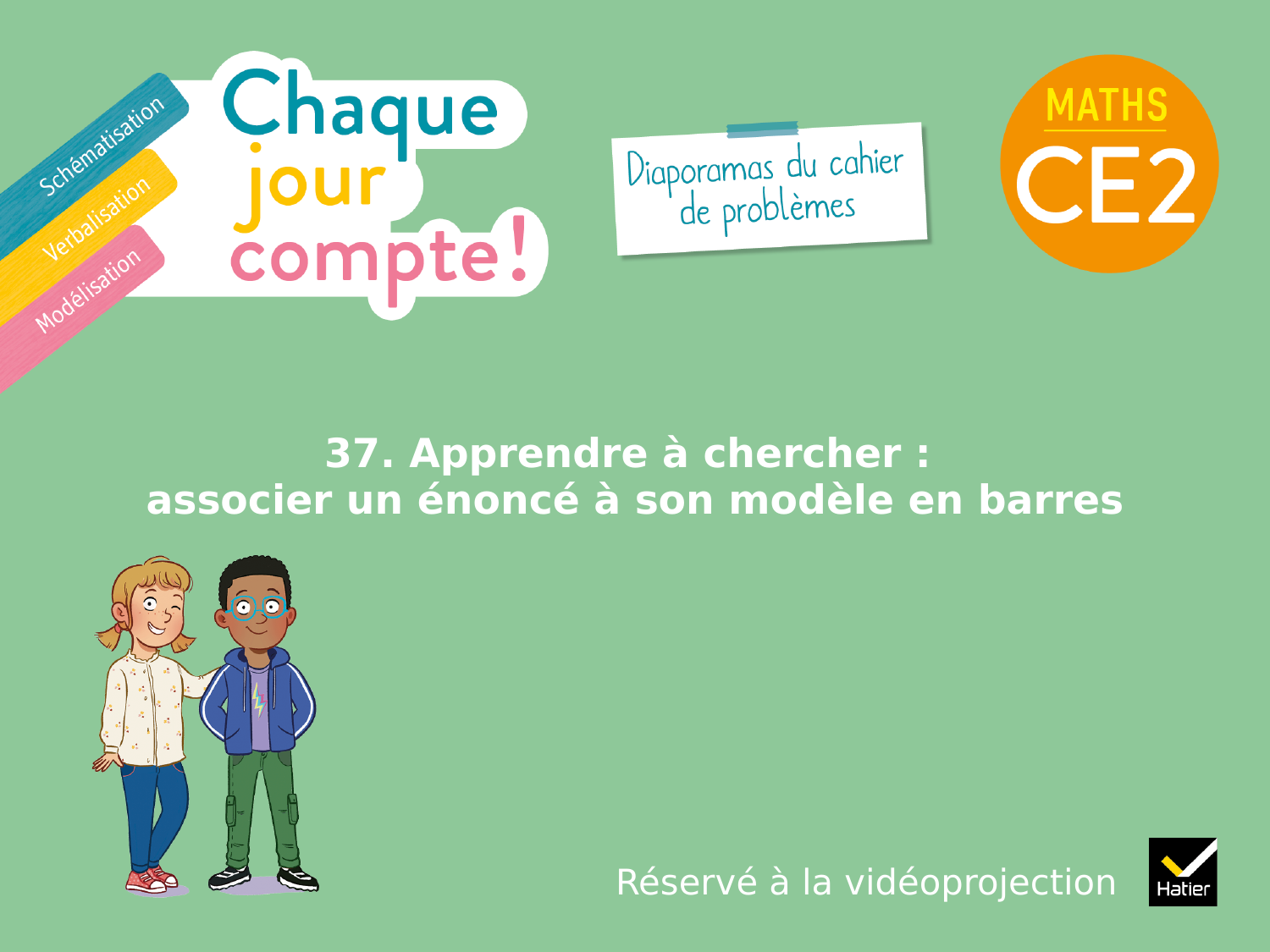

# 37. Apprendre à chercher : associer un énoncé à son modèle en barres